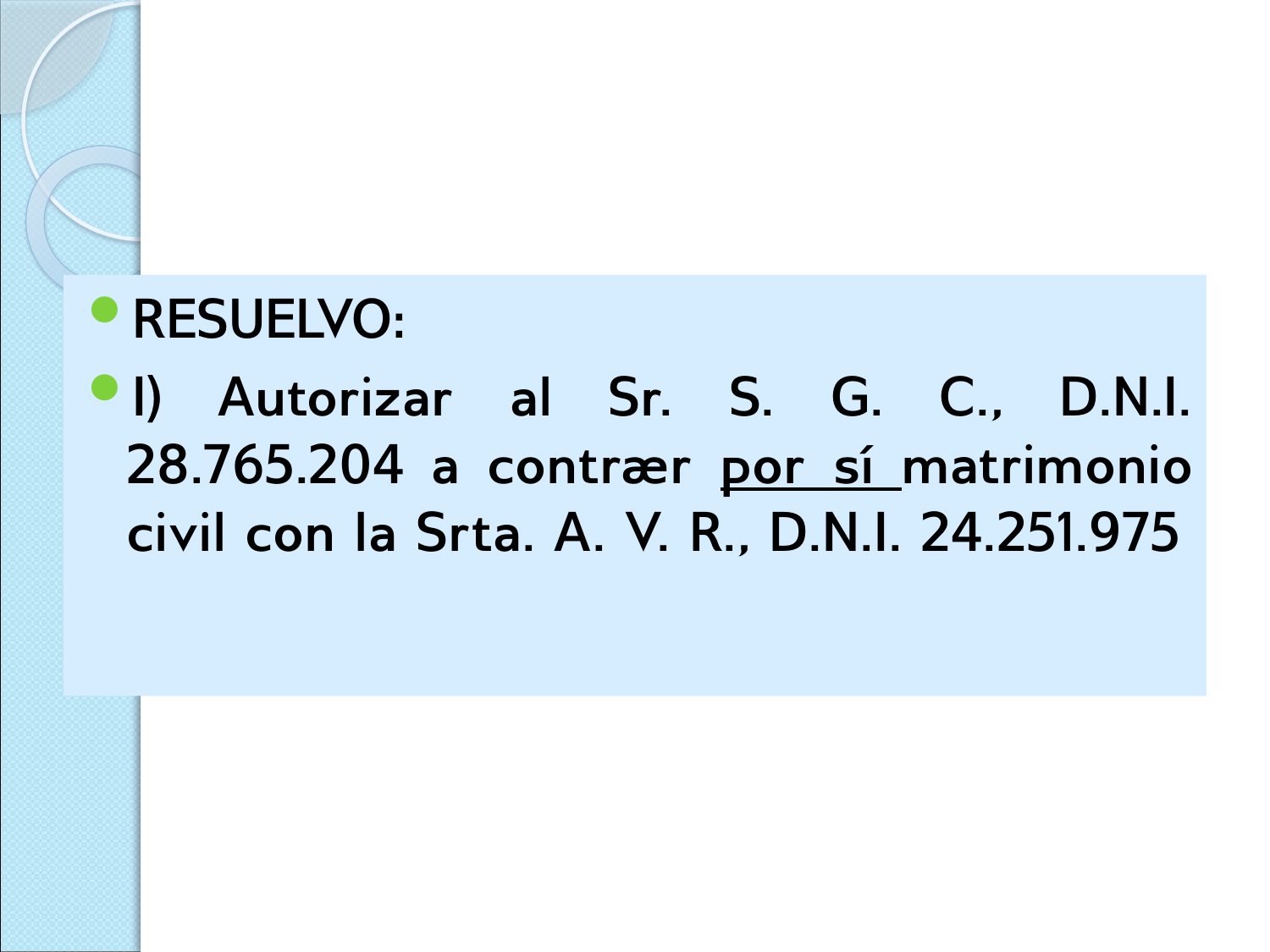

RESUELVO:
I) Autorizar al Sr. S. G. C., D.N.I. 28.765.204 a contraer por sí matrimonio civil con la Srta. A. V. R., D.N.I. 24.251.975